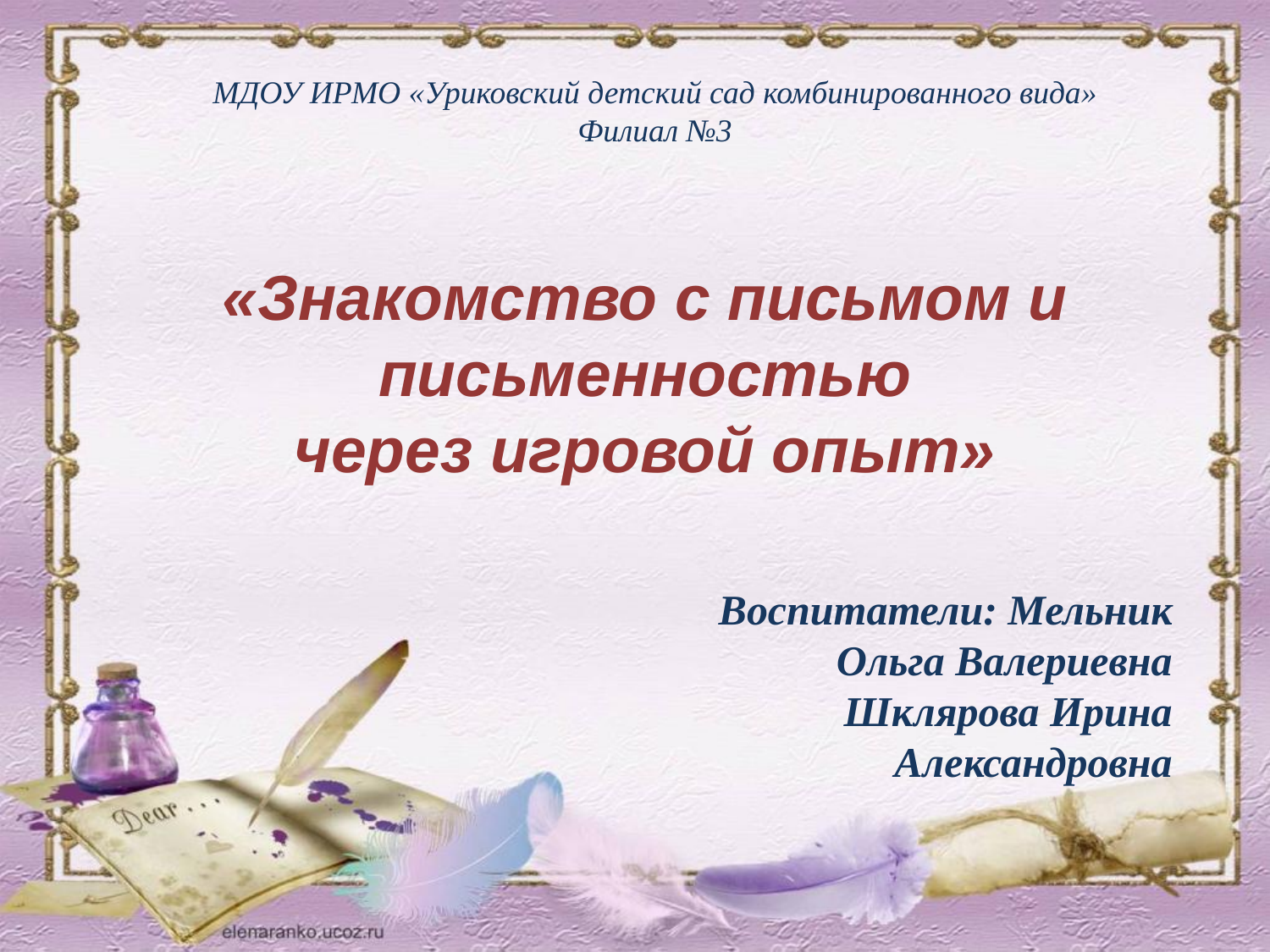

МДОУ ИРМО «Уриковский детский сад комбинированного вида» Филиал №3
«Знакомство с письмом и письменностью
через игровой опыт»
Воспитатели: Мельник Ольга Валериевна
Шклярова Ирина Александровна